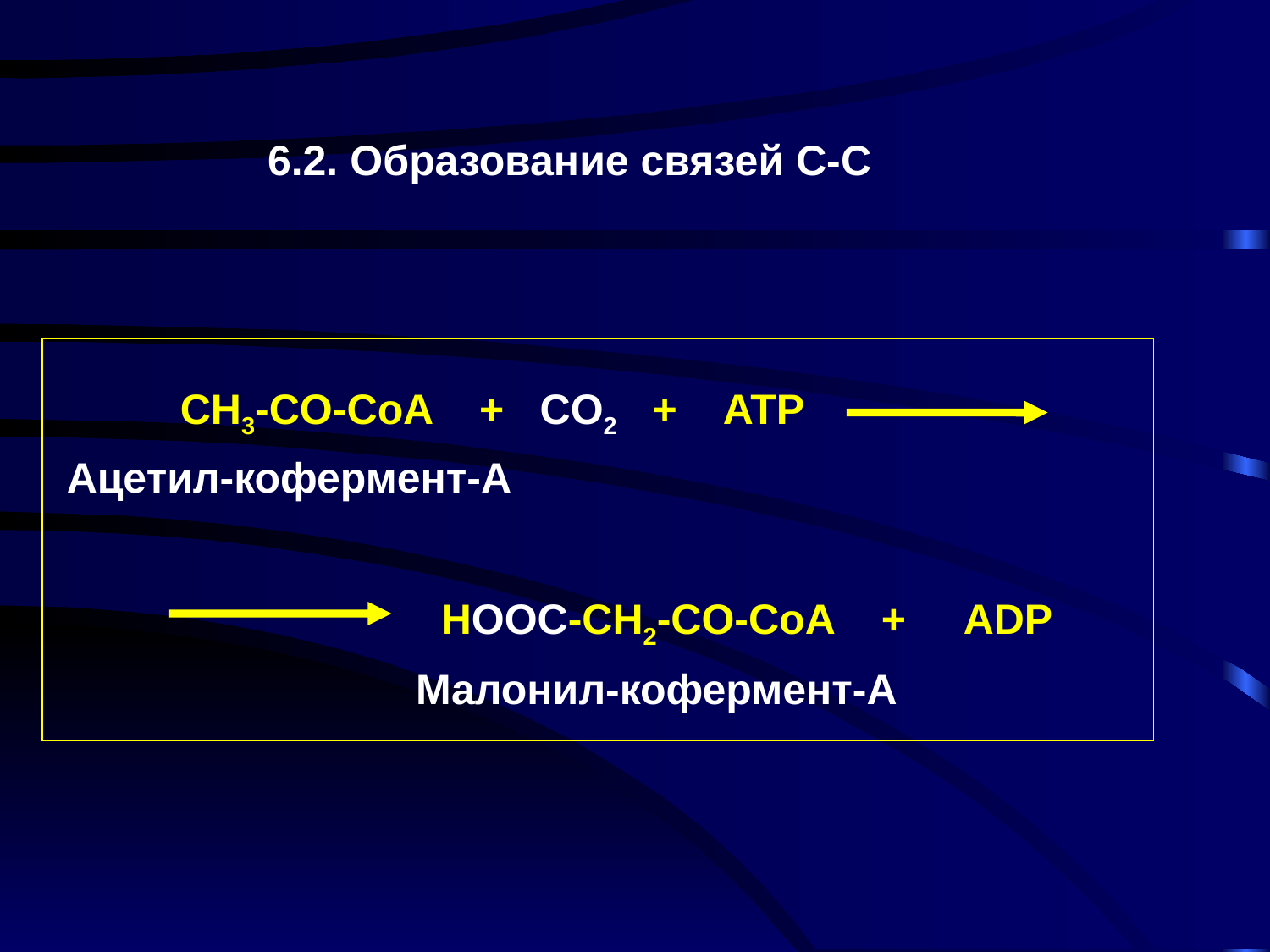

6.2. Образование связей С-C

CH3-CO-CoA    +   CO2   +    ATP

                      HOOC-CH2-CO-CoA    +     ADP

Ацетил-кофермент-А

Малонил-кофермент-А